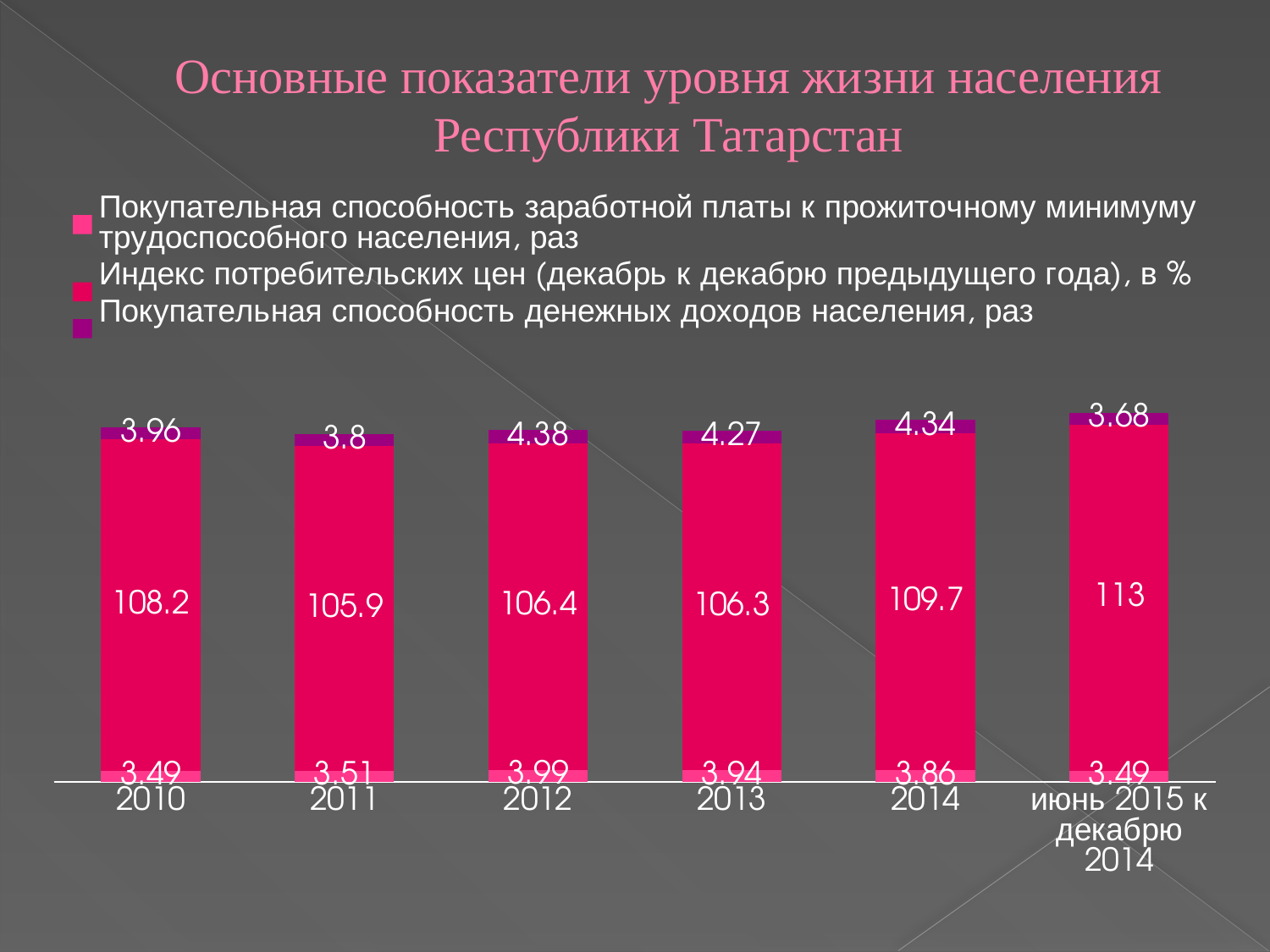

# Основные показатели уровня жизни населения Республики Татарстан

### Chart

| Category | Покупательная способность заработной платы к прожиточному минимуму трудоспособного населения, раз | Индекс потребительских цен (декабрь к декабрю предыдущего года), в % | Покупательная способность денежных доходов населения, раз |
|---|---|---|---|
| 2010 | 3.4899999999999998 | 108.2 | 3.96 |
| 2011 | 3.51 | 105.9 | 3.8 |
| 2012 | 3.9899999999999998 | 106.4 | 4.38 |
| 2013 | 3.94 | 106.3 | 4.27 |
| 2014 | 3.86 | 109.7 | 4.34 |
| июнь 2015 к декабрю 2014 | 3.4899999999999998 | 113.0 | 3.68 |